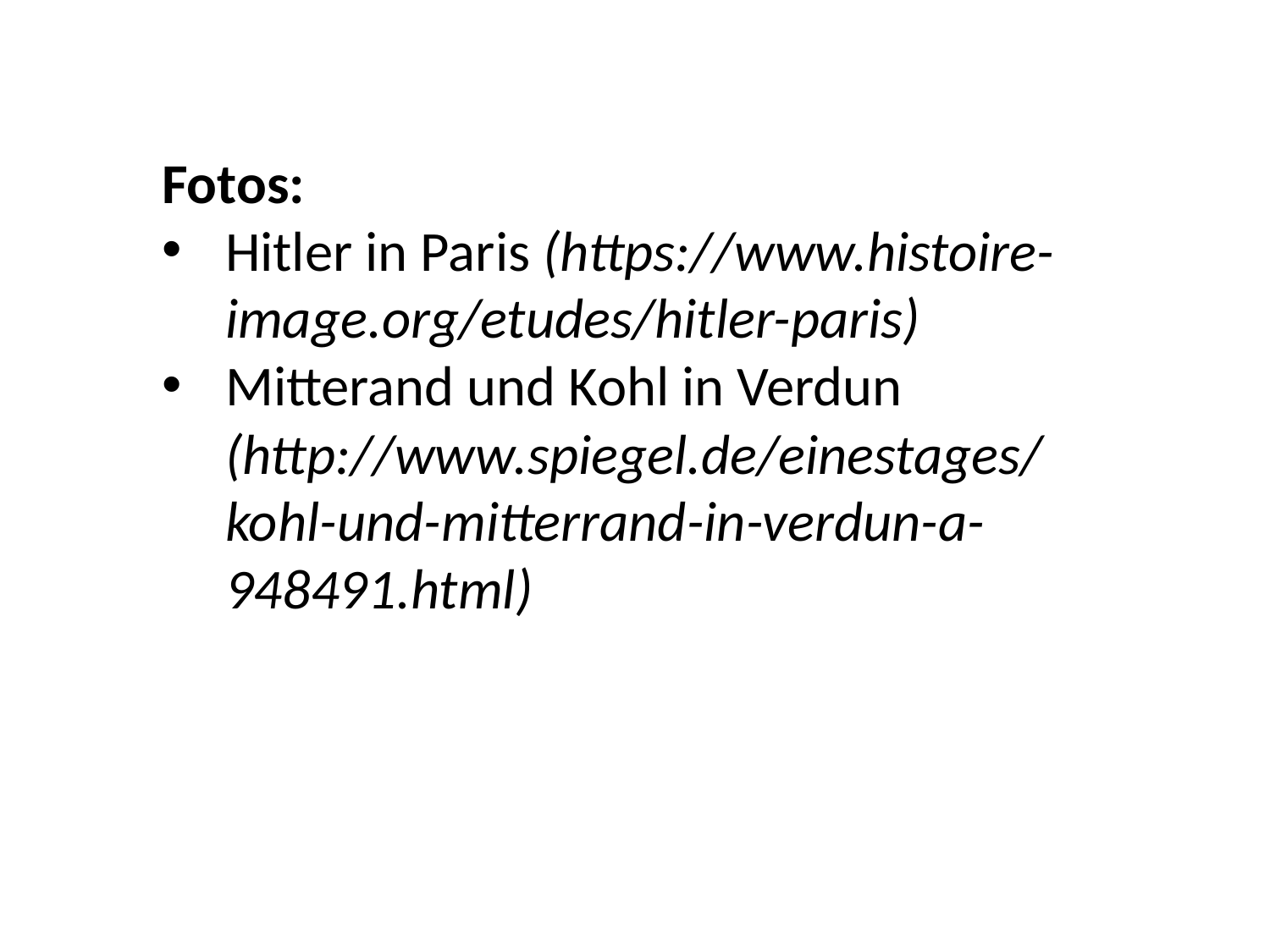

Fotos:
Hitler in Paris (https://www.histoire-image.org/etudes/hitler-paris)
Mitterand und Kohl in Verdun (http://www.spiegel.de/einestages/kohl-und-mitterrand-in-verdun-a-948491.html)